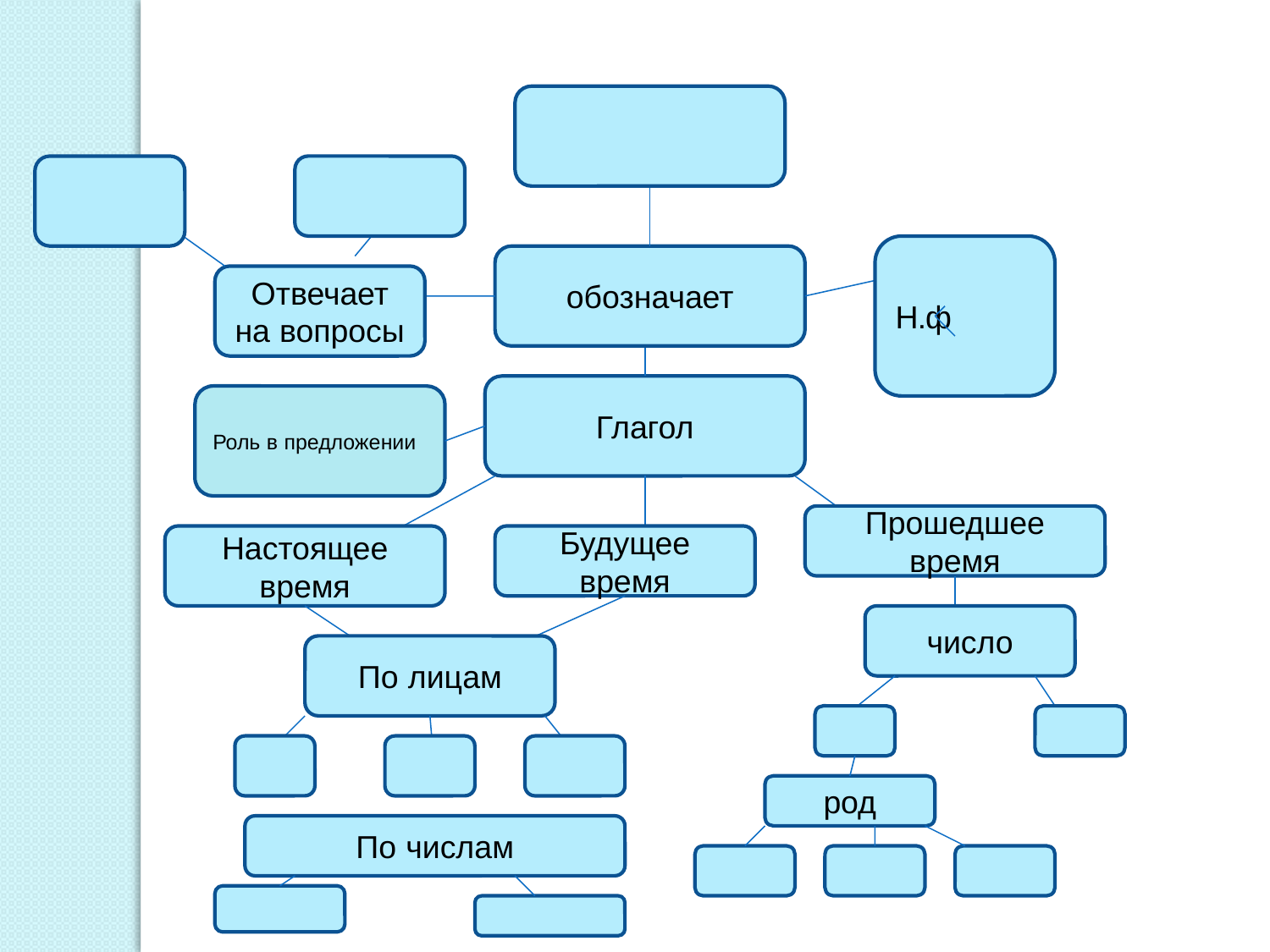

Н.ф
обозначает
Отвечает на вопросы
Глагол
Роль в предложении
Прошедшее время
Настоящее время
Будущее время
число
По лицам

род
По числам